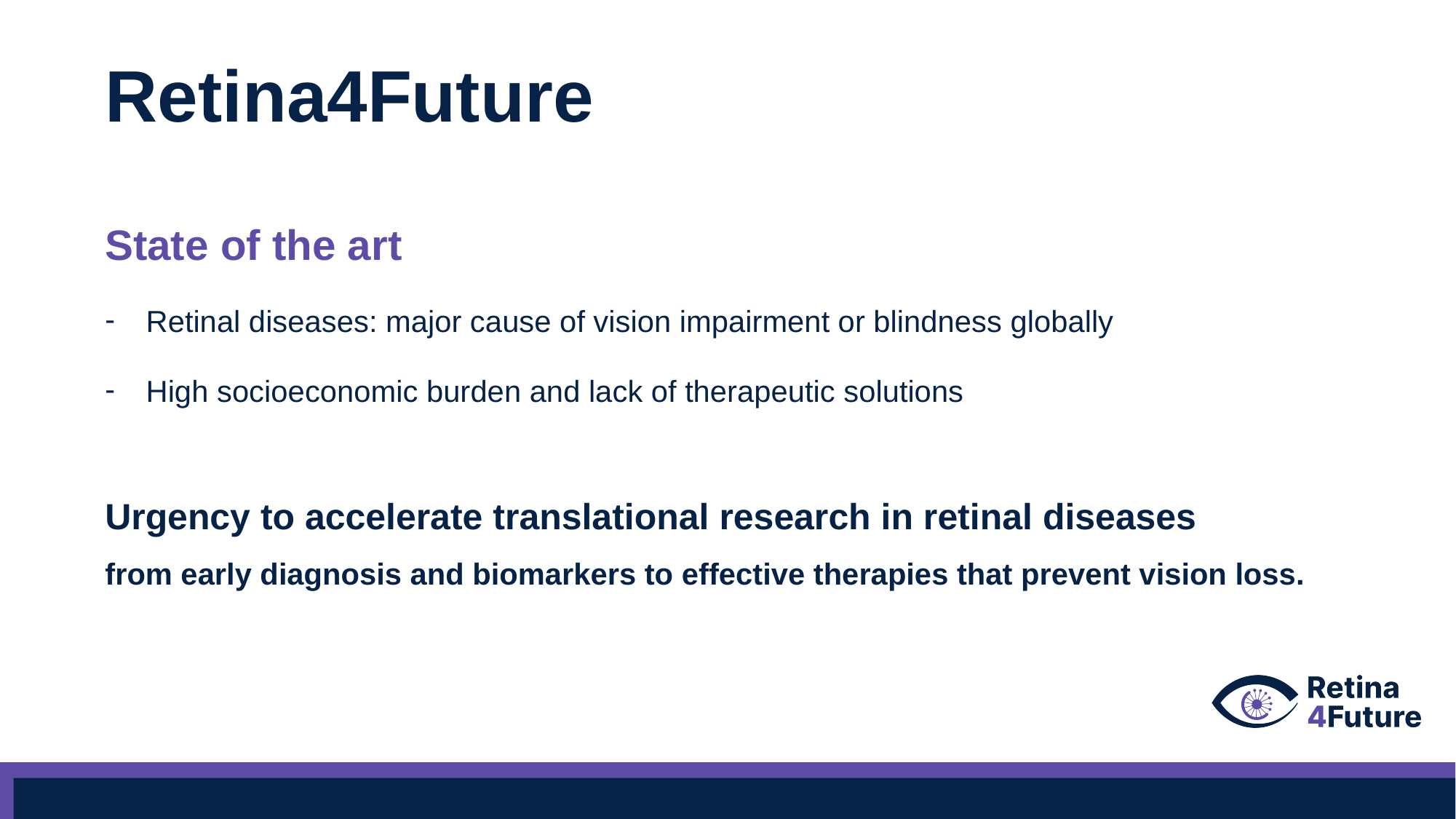

Retina4Future
State of the art
Retinal diseases: major cause of vision impairment or blindness globally
High socioeconomic burden and lack of therapeutic solutions

Urgency to accelerate translational research in retinal diseases
from early diagnosis and biomarkers to effective therapies that prevent vision loss.